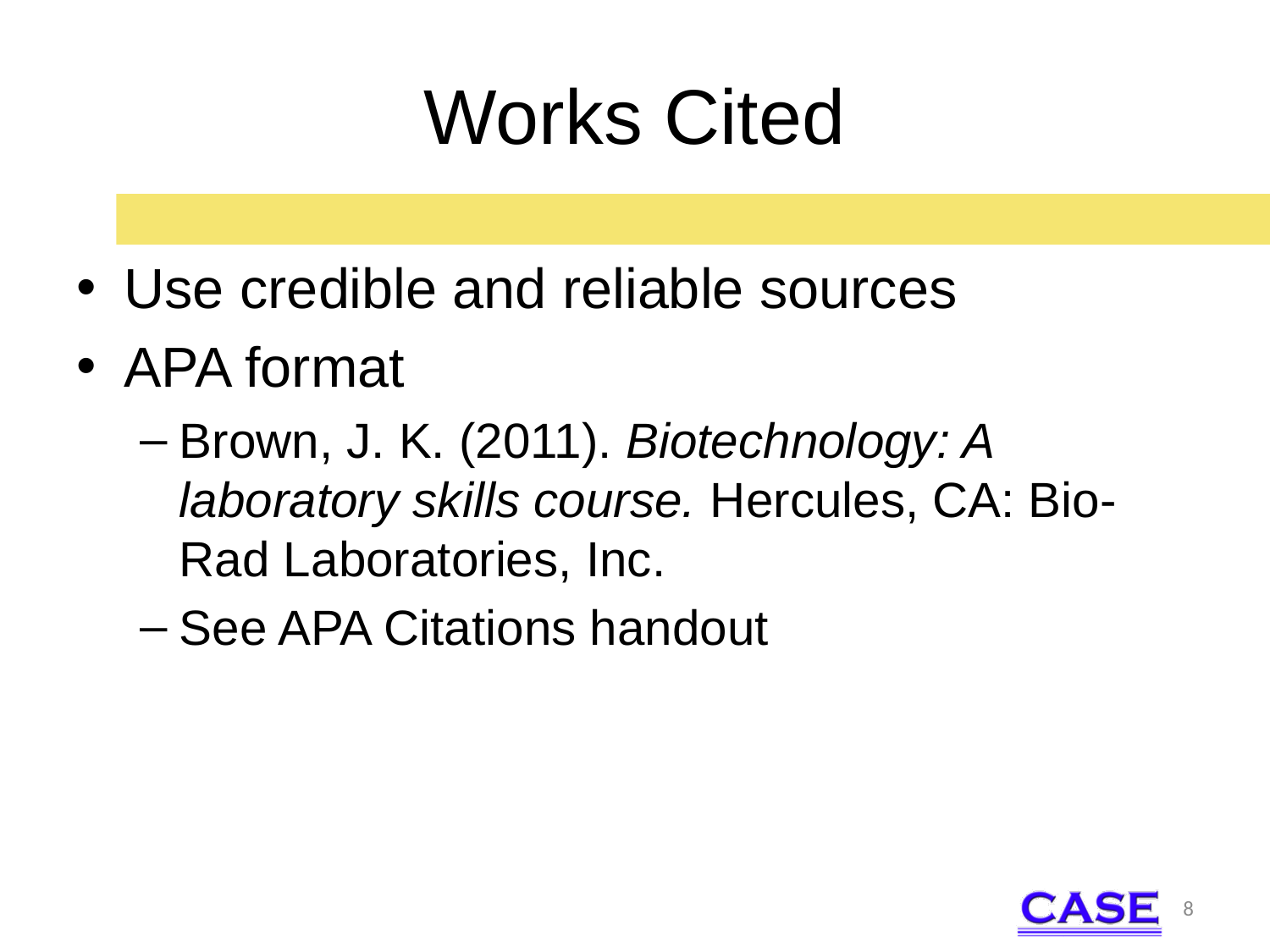

# Works Cited
Use credible and reliable sources
APA format
Brown, J. K. (2011). Biotechnology: A laboratory skills course. Hercules, CA: Bio-Rad Laboratories, Inc.
See APA Citations handout

8